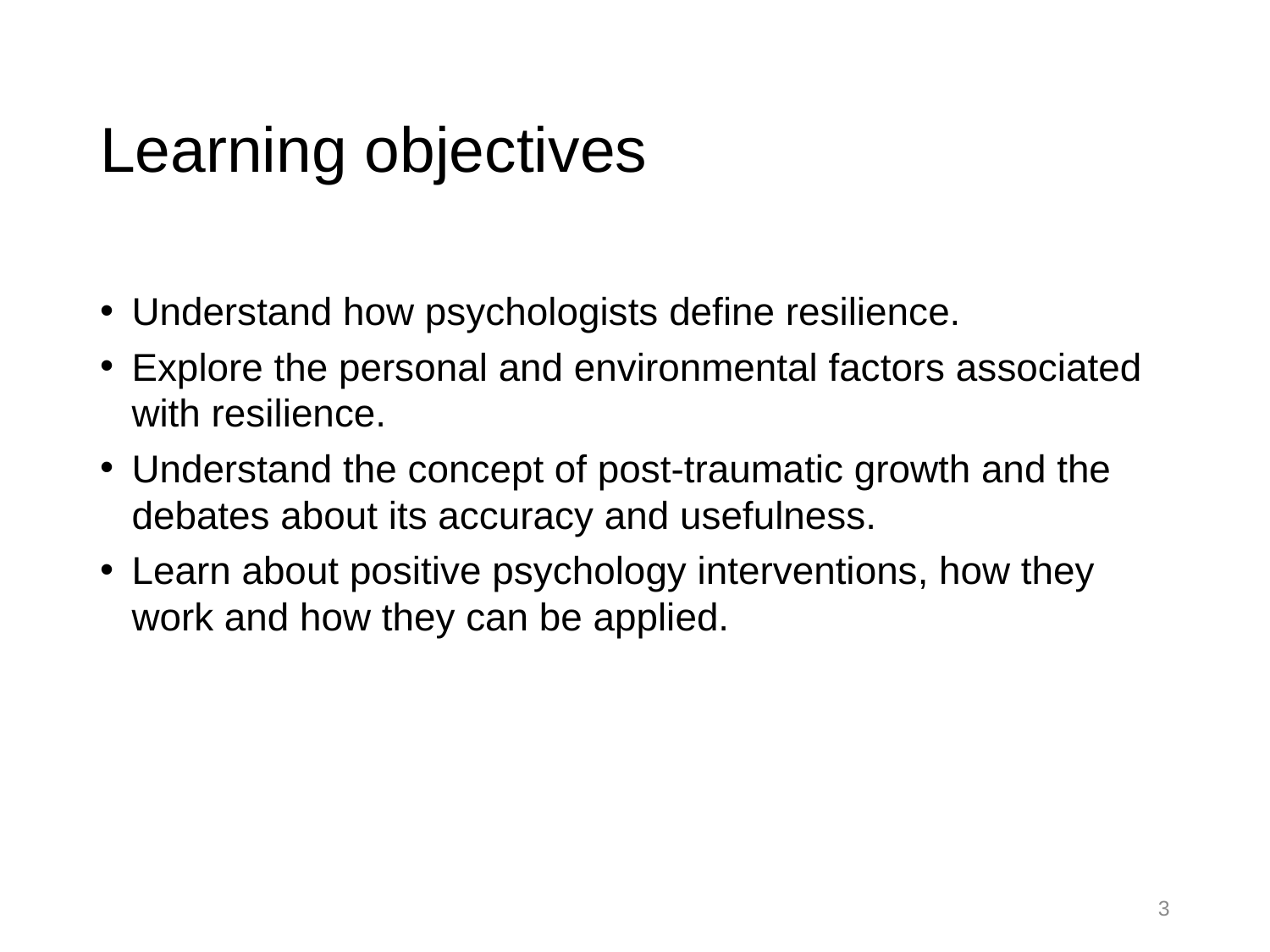

# Learning objectives
Understand how psychologists define resilience.
Explore the personal and environmental factors associated with resilience.
Understand the concept of post-traumatic growth and the debates about its accuracy and usefulness.
Learn about positive psychology interventions, how they work and how they can be applied.
3